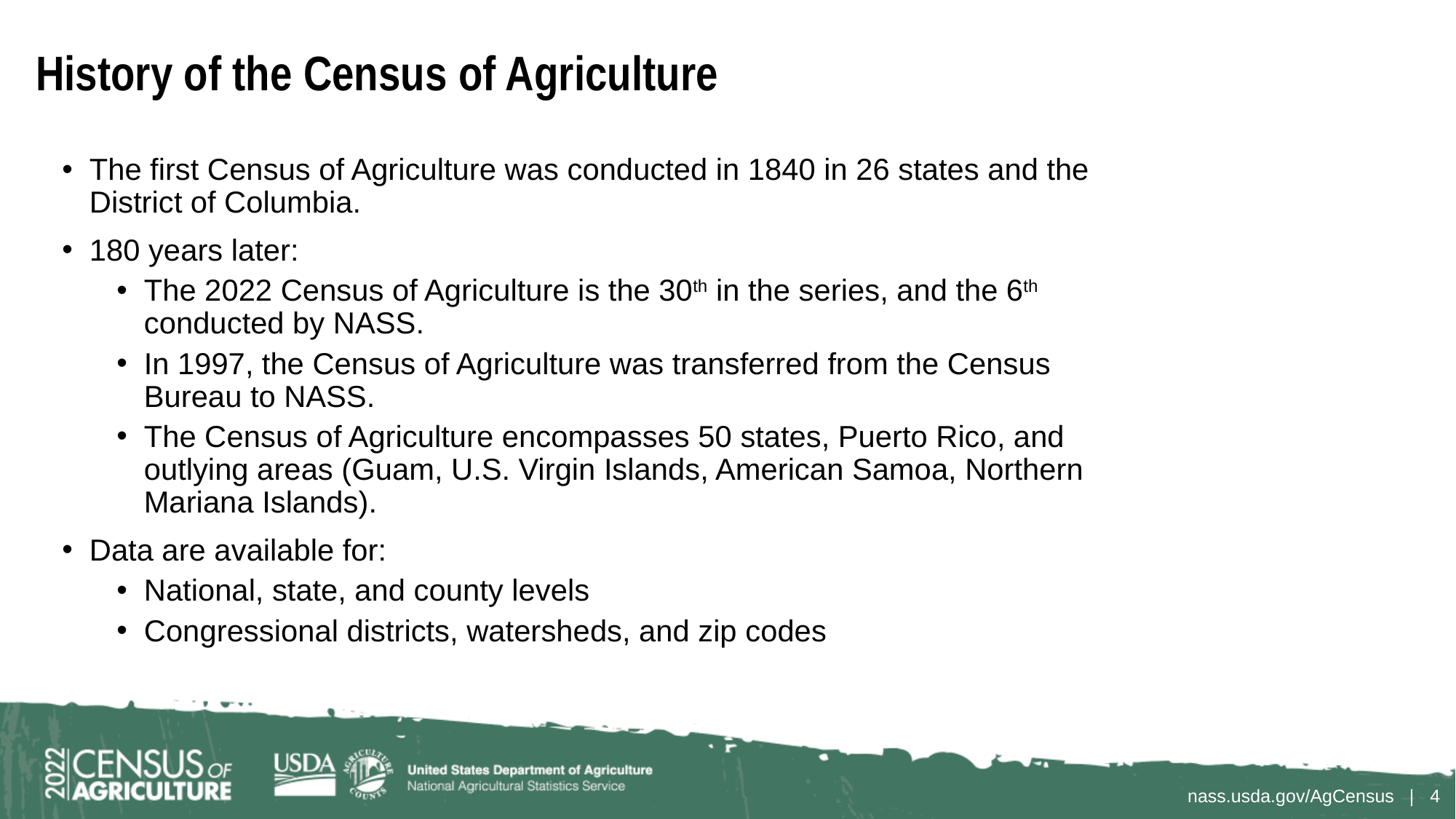

# History of the Census of Agriculture
The first Census of Agriculture was conducted in 1840 in 26 states and the District of Columbia.
180 years later:
The 2022 Census of Agriculture is the 30th in the series, and the 6th conducted by NASS.
In 1997, the Census of Agriculture was transferred from the Census Bureau to NASS.
The Census of Agriculture encompasses 50 states, Puerto Rico, and outlying areas (Guam, U.S. Virgin Islands, American Samoa, Northern Mariana Islands).
Data are available for:
National, state, and county levels
Congressional districts, watersheds, and zip codes